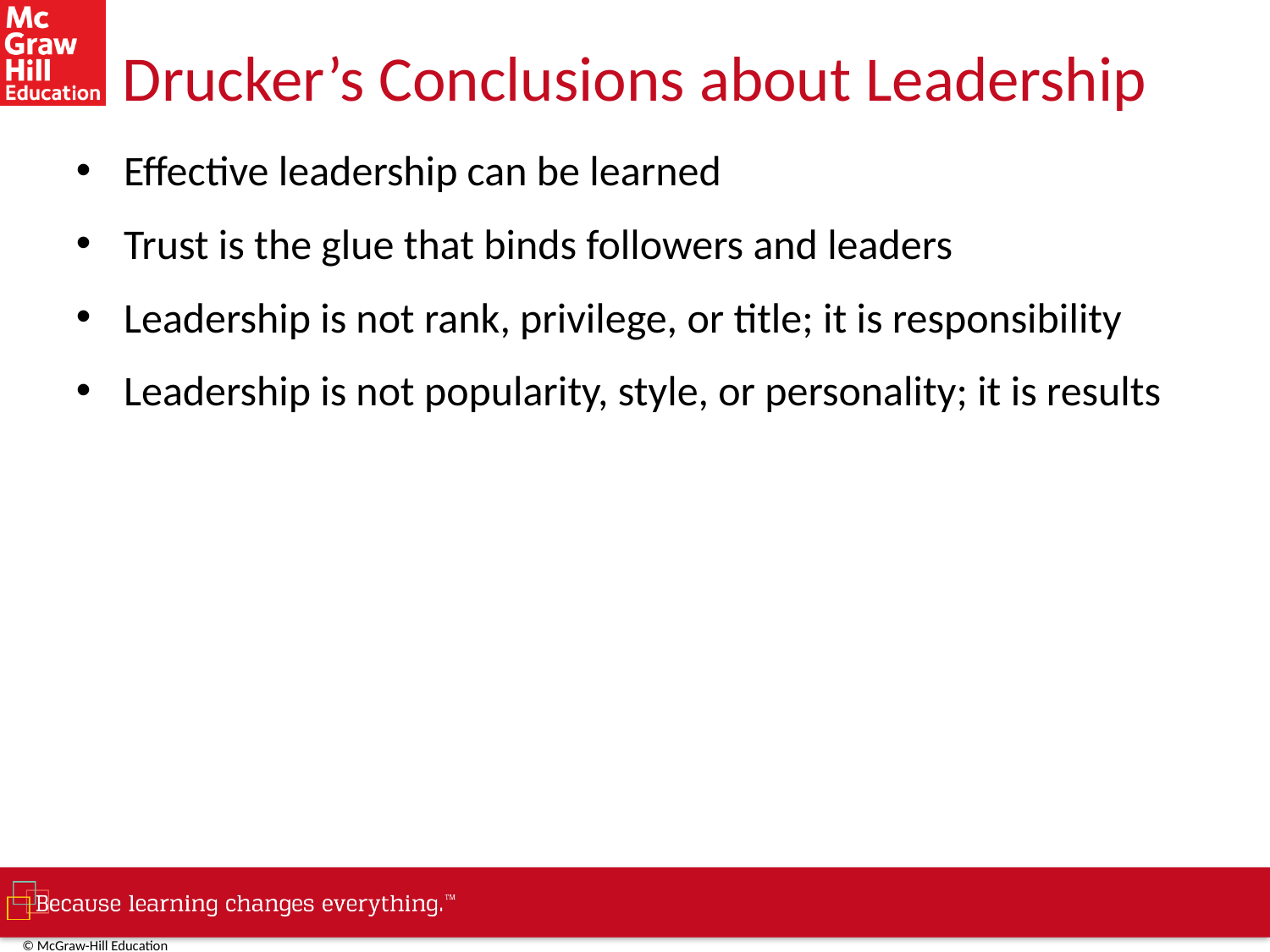

# Drucker’s Conclusions about Leadership
Effective leadership can be learned
Trust is the glue that binds followers and leaders
Leadership is not rank, privilege, or title; it is responsibility
Leadership is not popularity, style, or personality; it is results